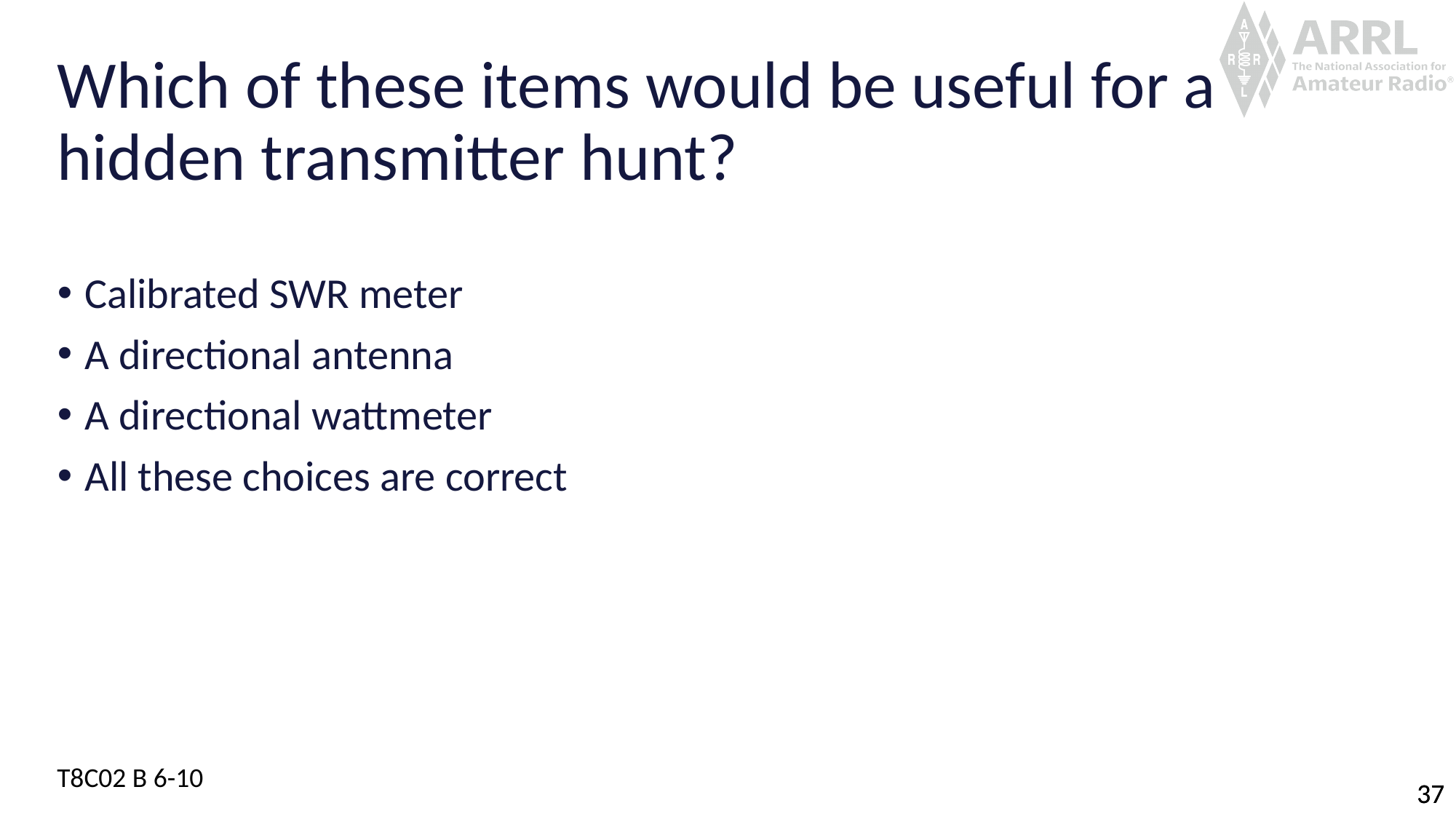

# Which of these items would be useful for a hidden transmitter hunt?
Calibrated SWR meter
A directional antenna
A directional wattmeter
All these choices are correct
T8C02 B 6-10